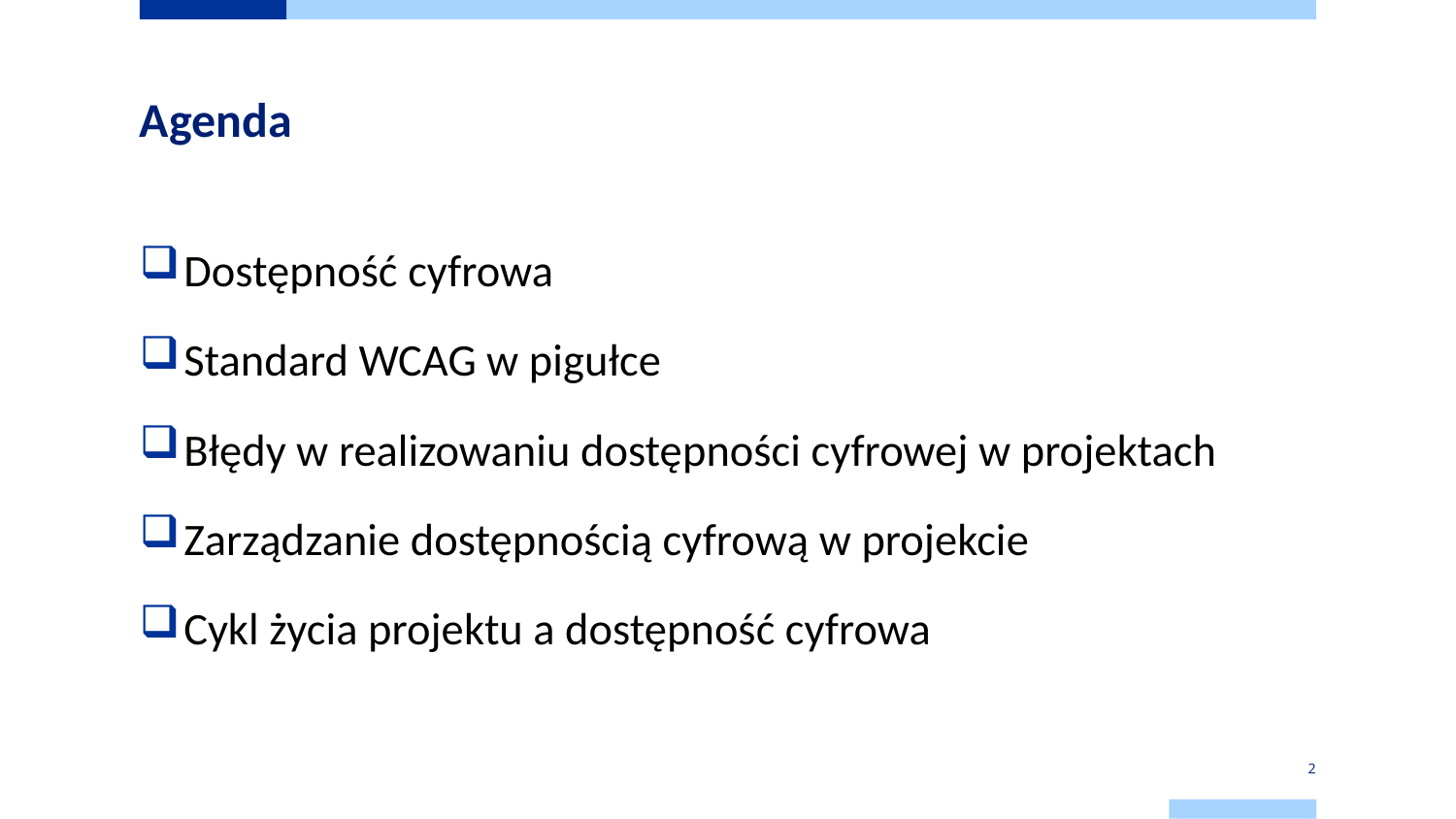

# Agenda
 Dostępność cyfrowa
 Standard WCAG w pigułce
 Błędy w realizowaniu dostępności cyfrowej w projektach
 Zarządzanie dostępnością cyfrową w projekcie
 Cykl życia projektu a dostępność cyfrowa

2